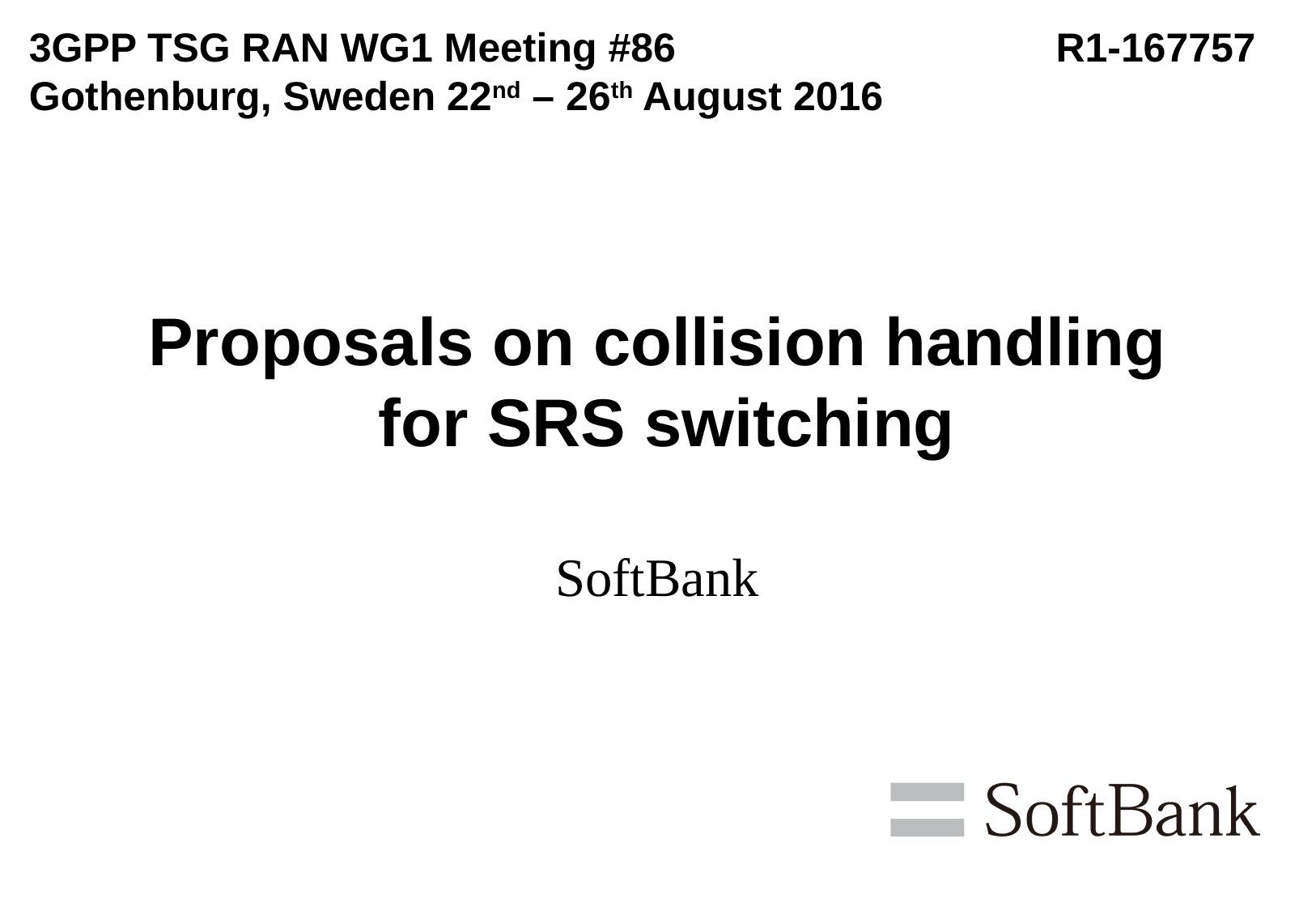

3GPP TSG RAN WG1 Meeting #86	R1-167757
Gothenburg, Sweden 22nd – 26th August 2016
# Proposals on collision handling for SRS switching
SoftBank